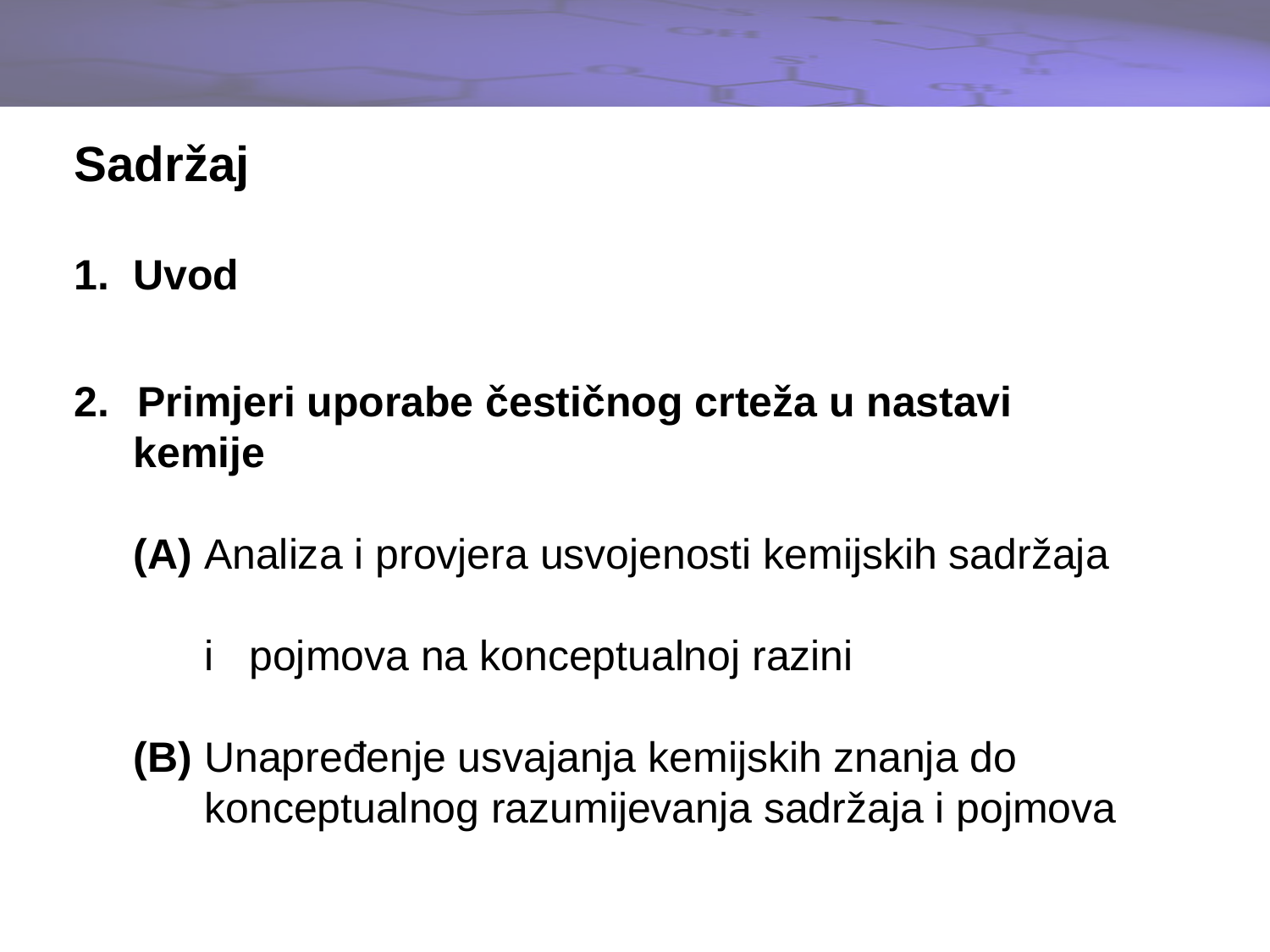

Sadržaj
1.  Uvod

Primjeri uporabe čestičnog crteža u nastavi
     kemije

     (A) Analiza i provjera usvojenosti kemijskih sadržaja
           i   pojmova na konceptualnoj razini

     (B) Unapređenje usvajanja kemijskih znanja do
           konceptualnog razumijevanja sadržaja i pojmova